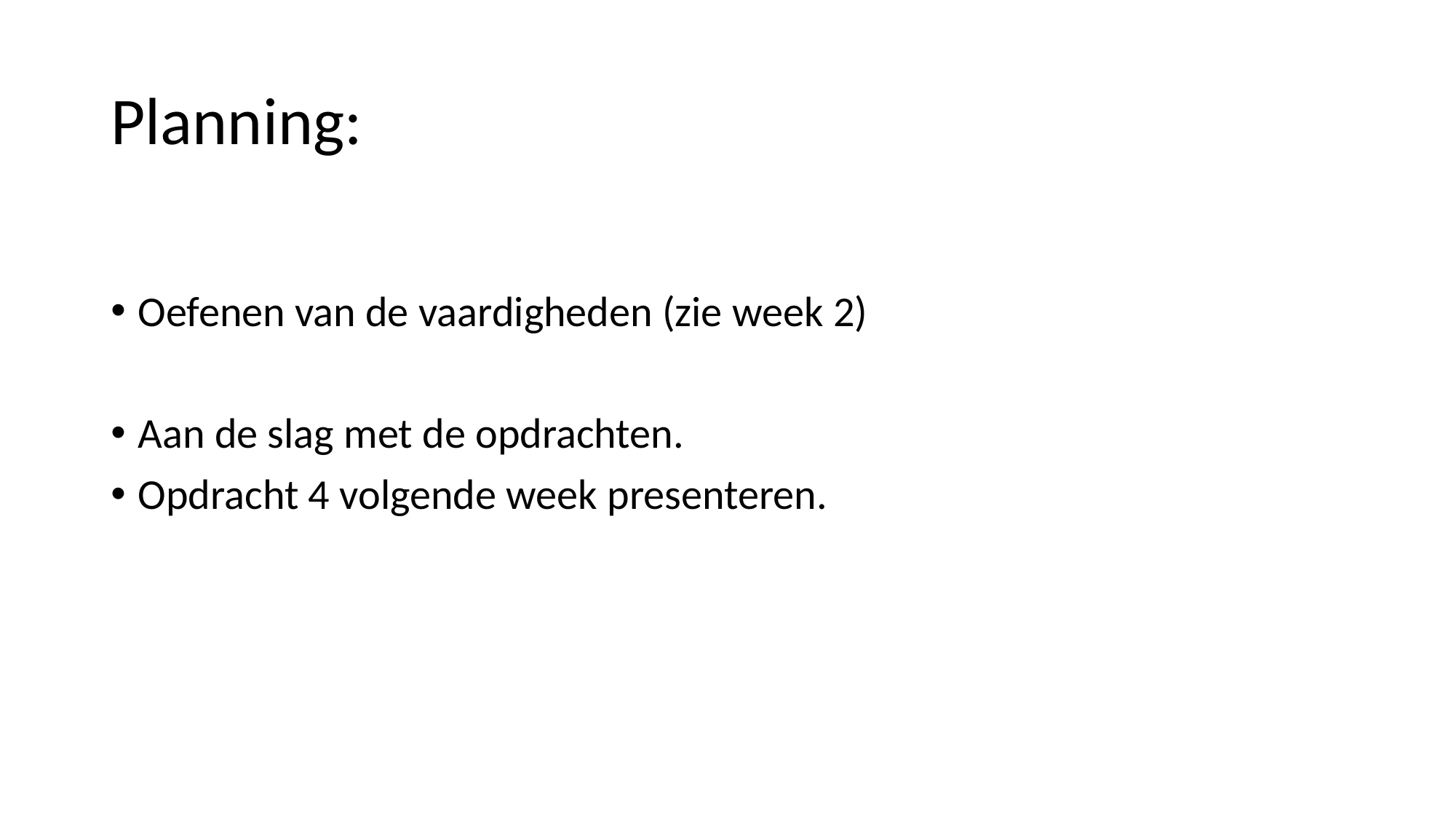

# Planning:

Oefenen van de vaardigheden (zie week 2)

Aan de slag met de opdrachten.
Opdracht 4 volgende week presenteren.